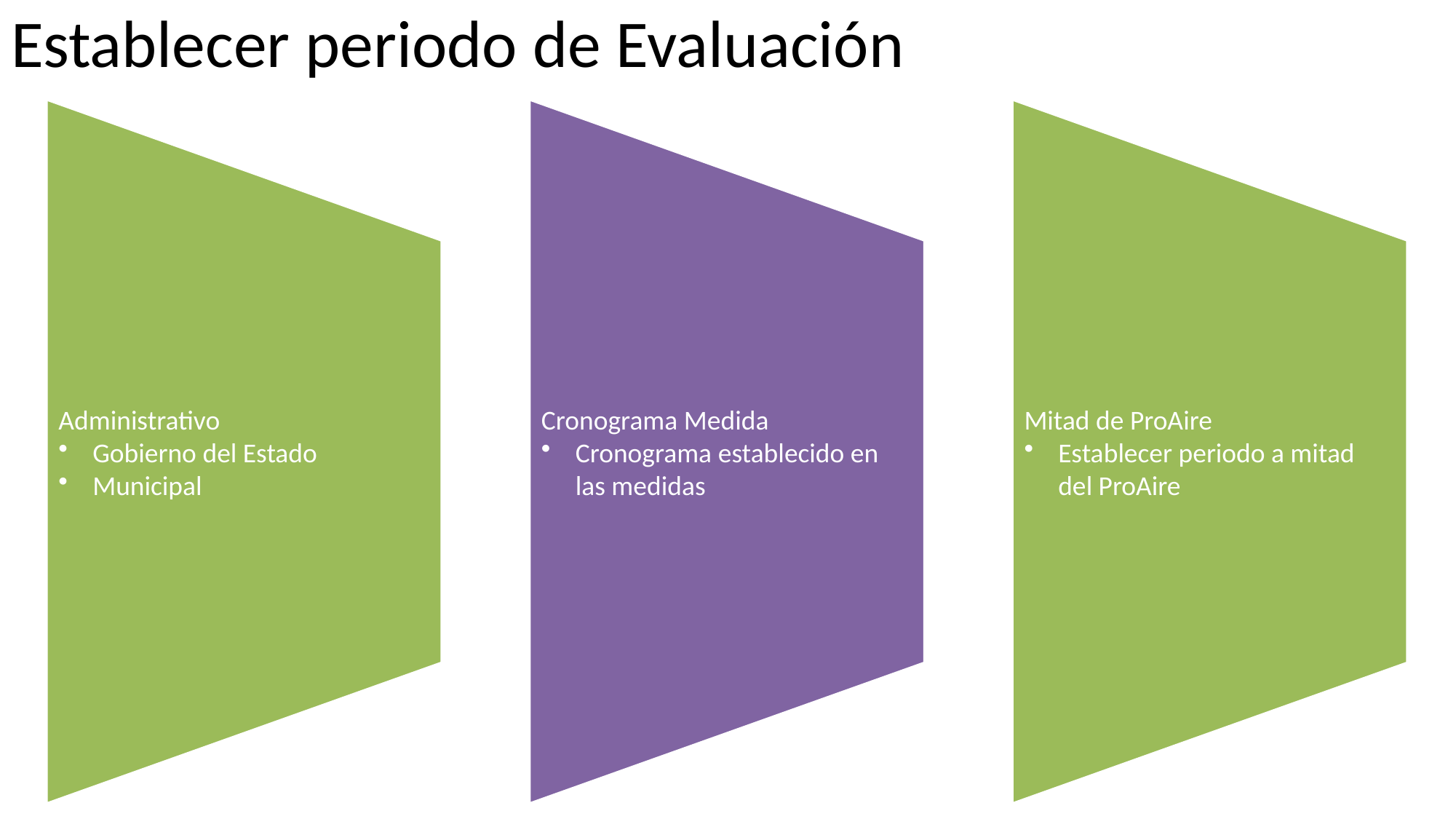

# Establecer periodo de Evaluación
Administrativo
Cronograma Medida
Mitad de ProAire
Gobierno del Estado
Municipal
Cronograma establecido en las medidas
Establecer periodo a mitad del ProAire